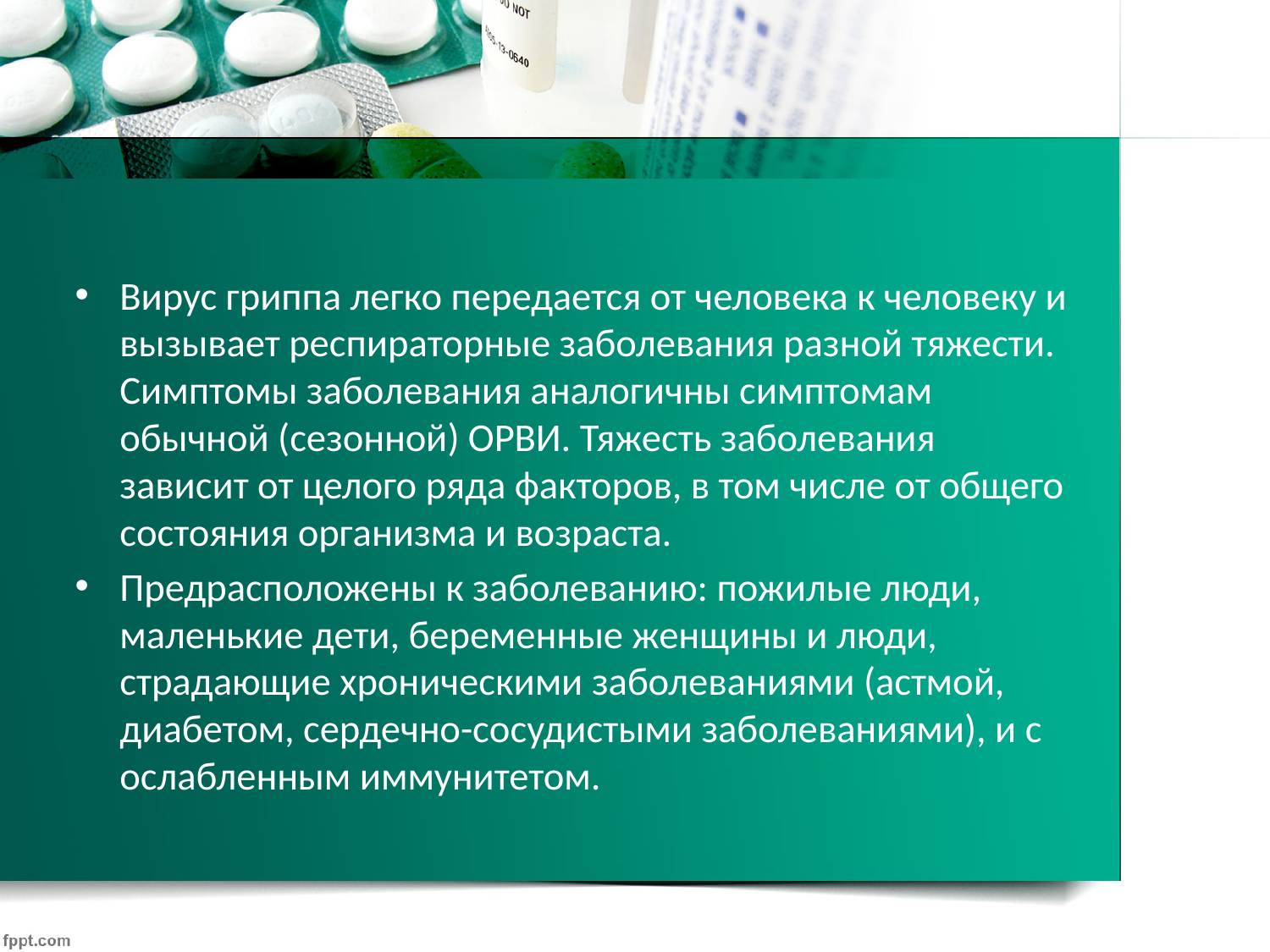

#
Вирус гриппа легко передается от человека к человеку и вызывает респираторные заболевания разной тяжести. Симптомы заболевания аналогичны симптомам обычной (сезонной) ОРВИ. Тяжесть заболевания зависит от целого ряда факторов, в том числе от общего состояния организма и возраста.
Предрасположены к заболеванию: пожилые люди, маленькие дети, беременные женщины и люди, страдающие хроническими заболеваниями (астмой, диабетом, сердечно-сосудистыми заболеваниями), и с ослабленным иммунитетом.